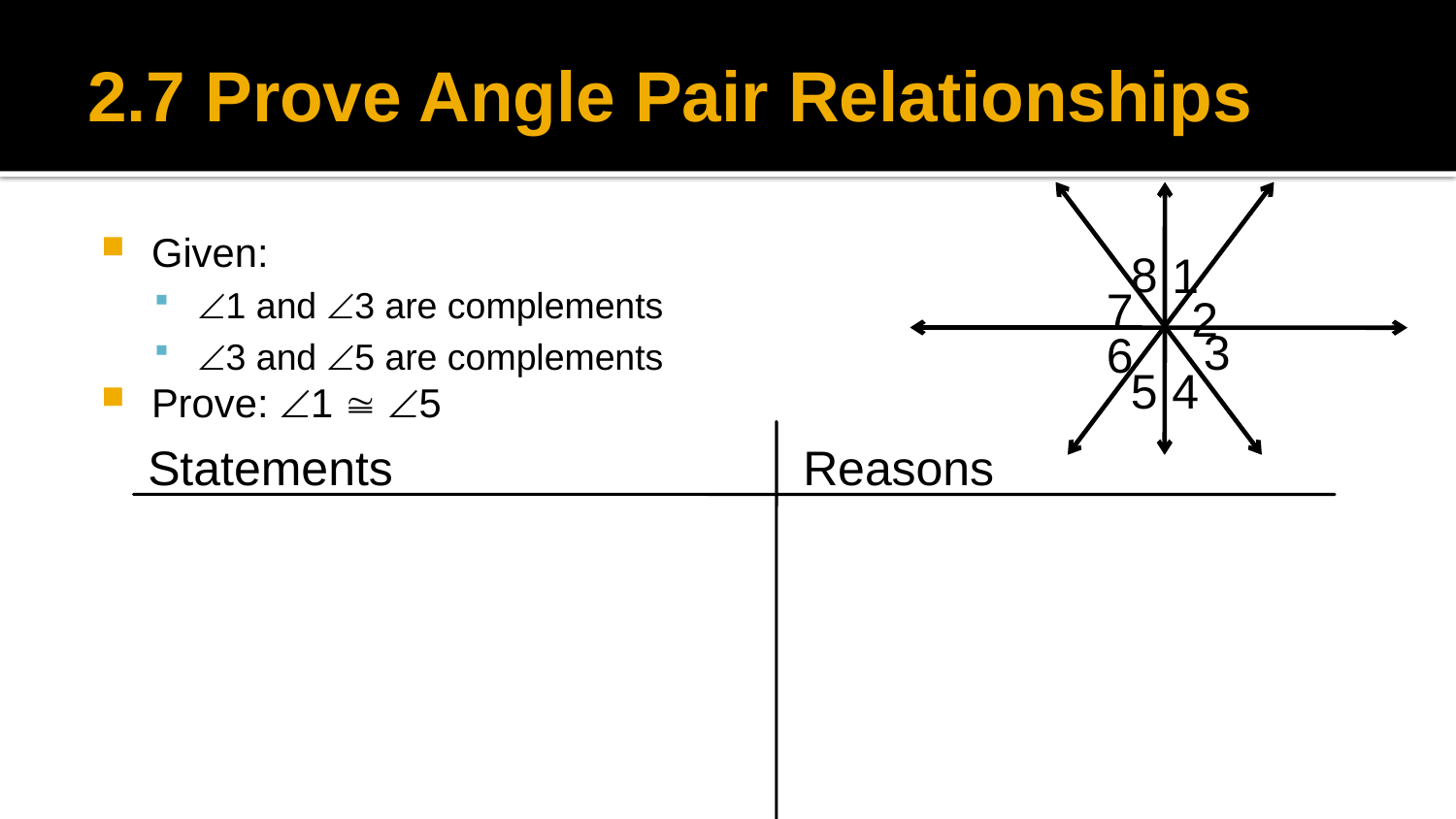

# 2.7 Prove Angle Pair Relationships
8
1
7
2
3
6
5
4
Given:
∠1 and ∠3 are complements
∠3 and ∠5 are complements
Prove: ∠1 ≅ ∠5
Statements
Reasons